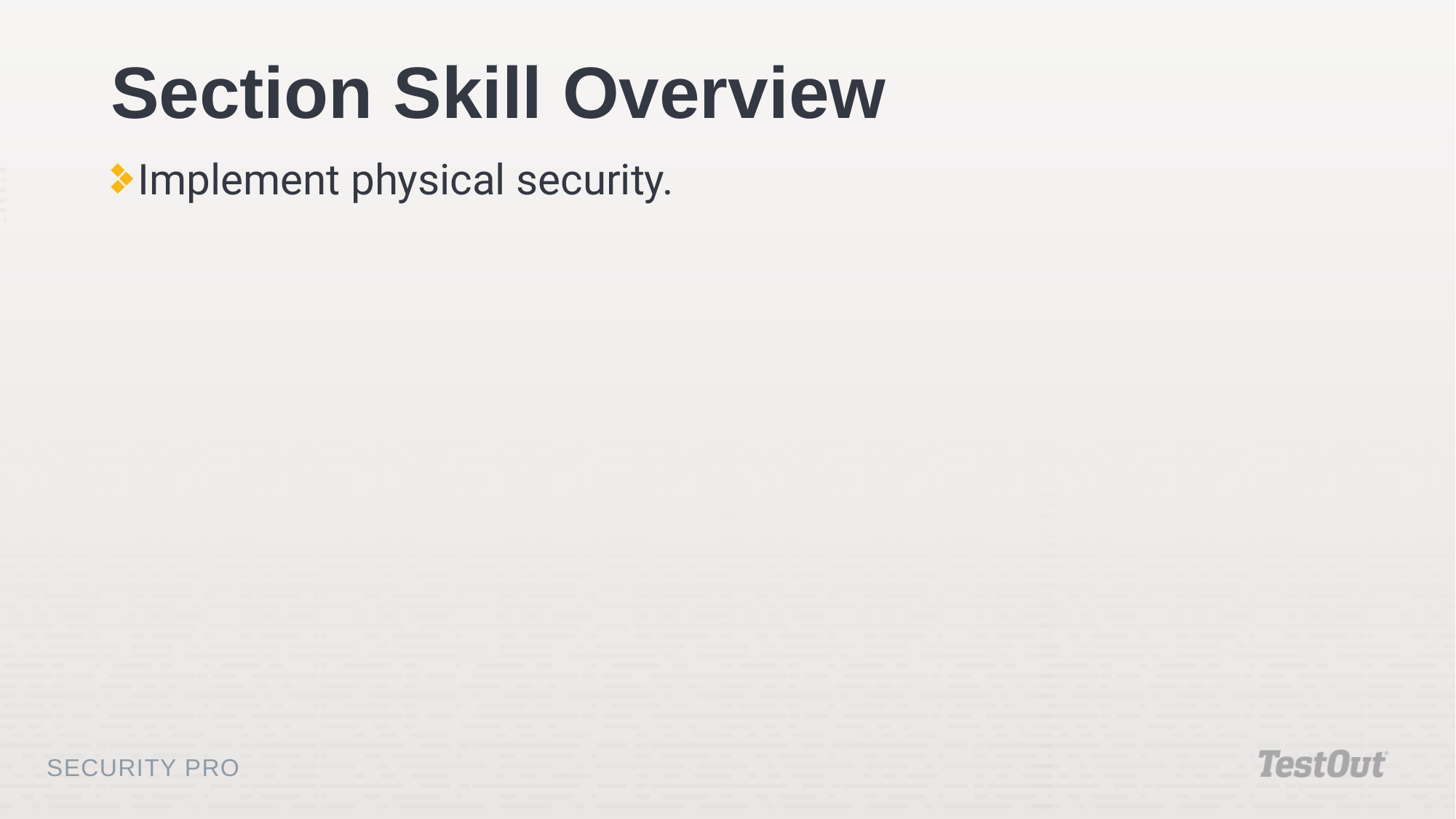

# Section Skill Overview
Implement physical security.
Security Pro